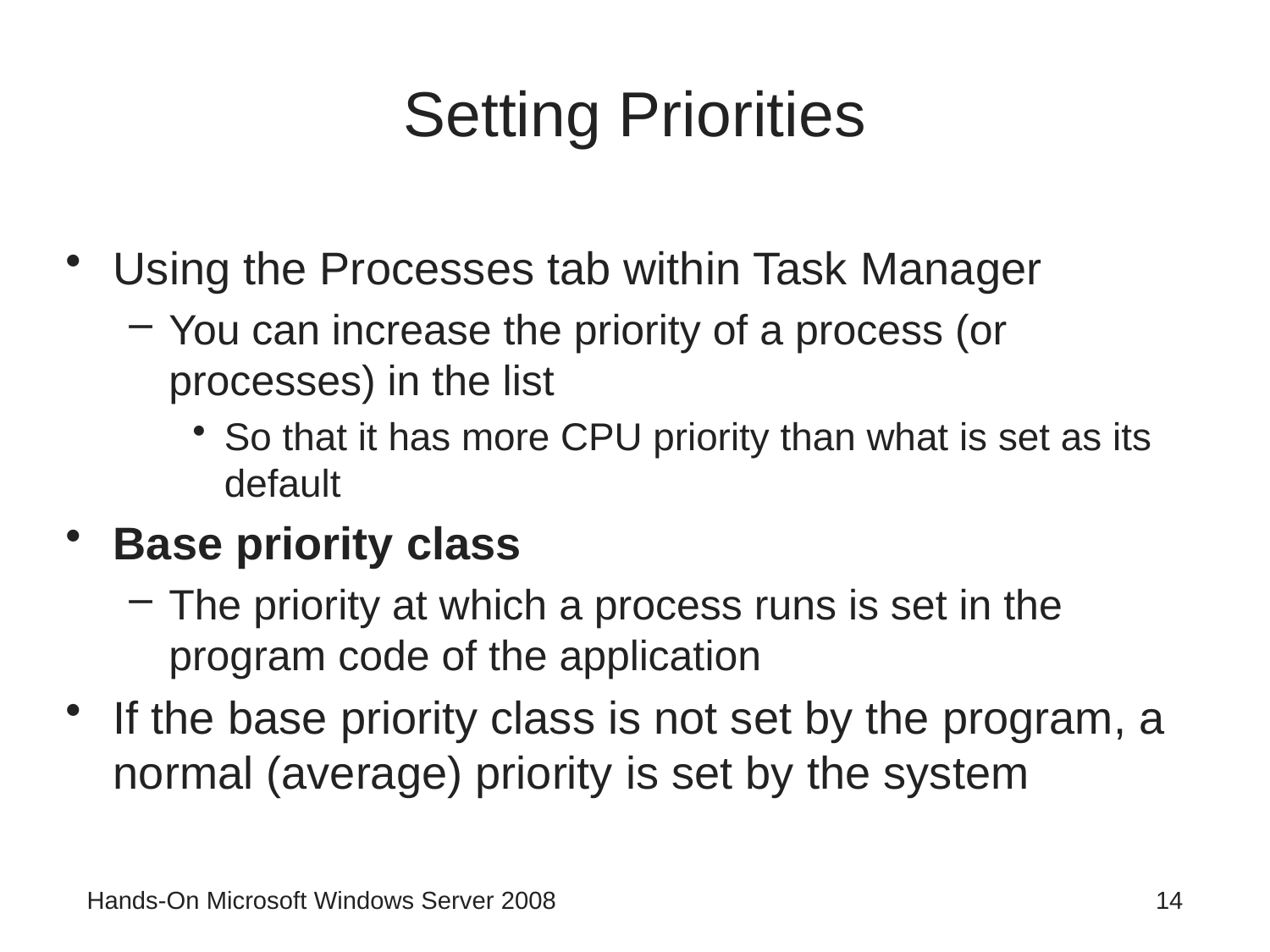

# Setting Priorities
Using the Processes tab within Task Manager
You can increase the priority of a process (or processes) in the list
So that it has more CPU priority than what is set as its default
Base priority class
The priority at which a process runs is set in the program code of the application
If the base priority class is not set by the program, a normal (average) priority is set by the system
Hands-On Microsoft Windows Server 2008
14